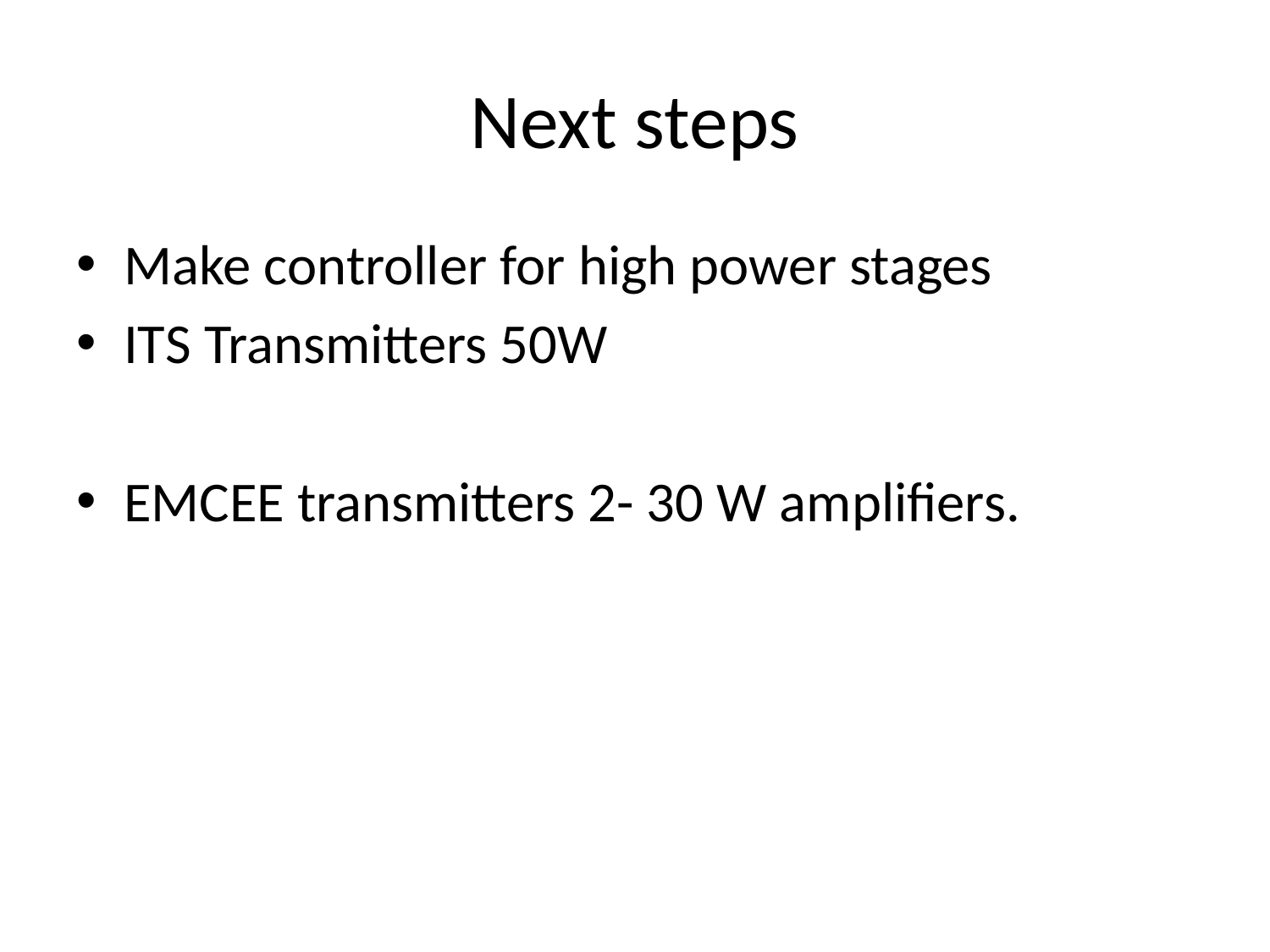

# Next steps
Make controller for high power stages
ITS Transmitters 50W

EMCEE transmitters 2- 30 W amplifiers.